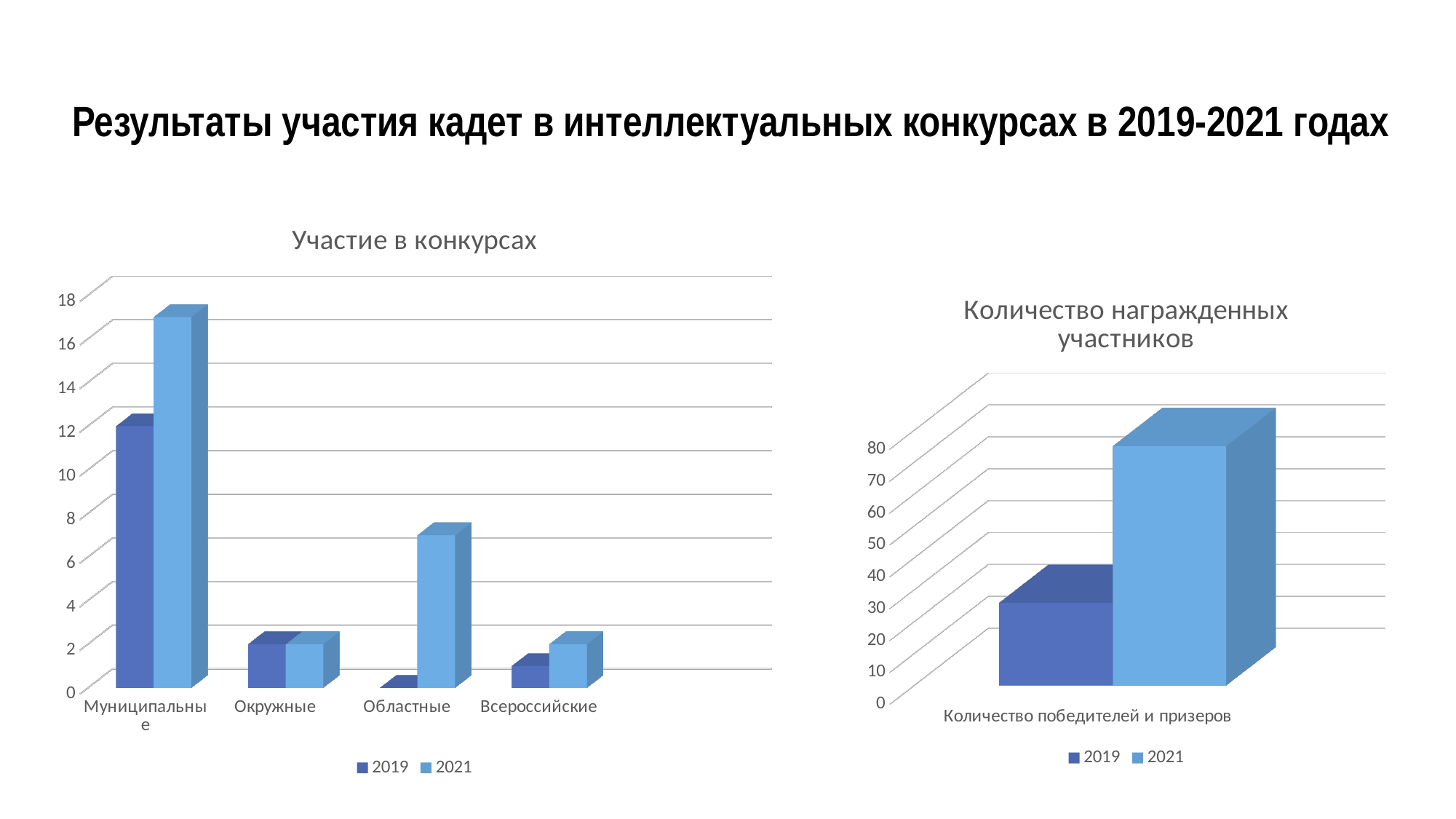

# Результаты участия кадет в интеллектуальных конкурсах в 2019-2021 годах

[unsupported chart]

[unsupported chart]